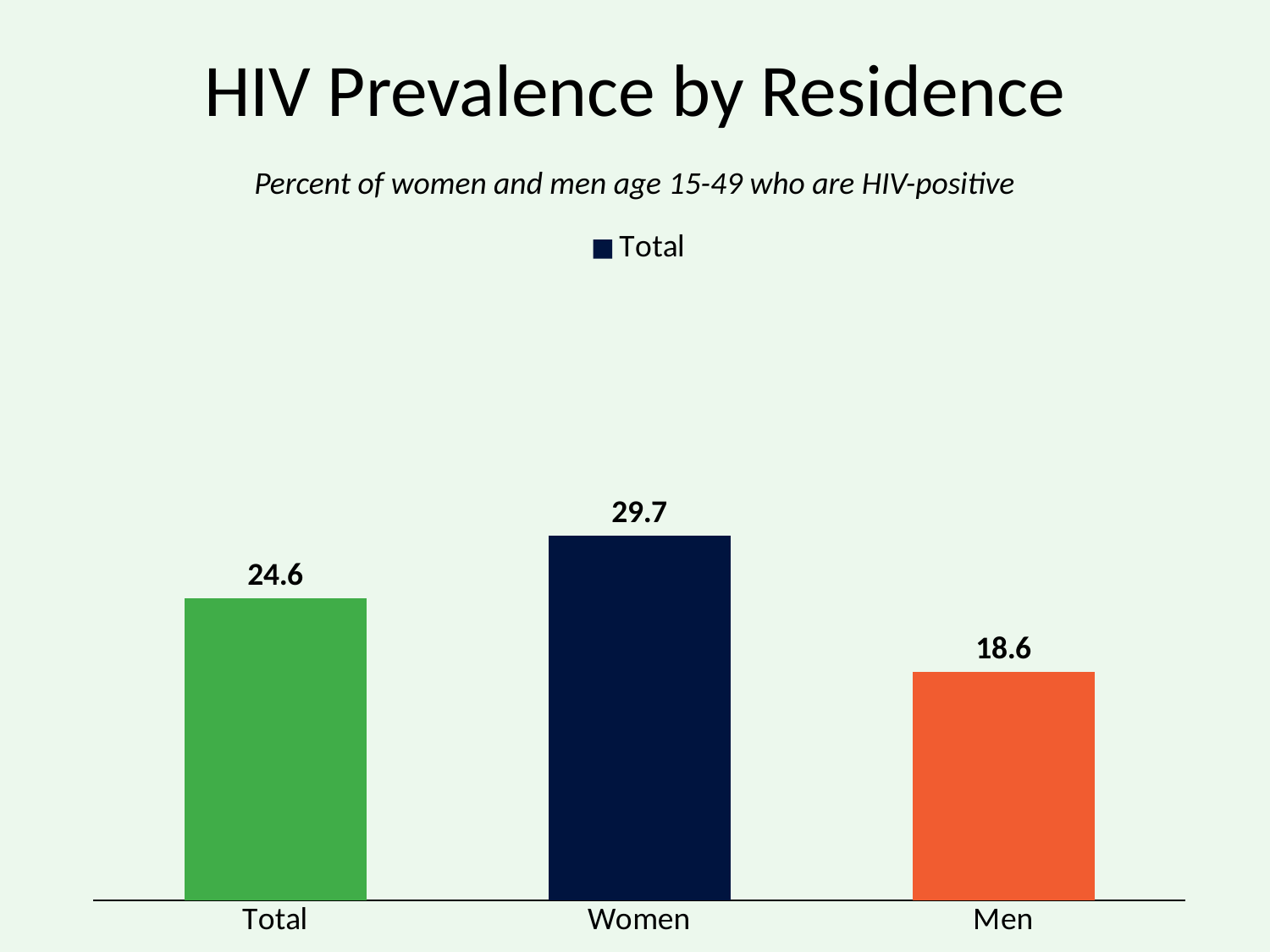

# HIV Prevalence by Residence
Percent of women and men age 15-49 who are HIV-positive

### Chart

| Category | Total |
|---|---|
| Total | 24.6 |
| Women | 29.7 |
| Men | 18.6 |